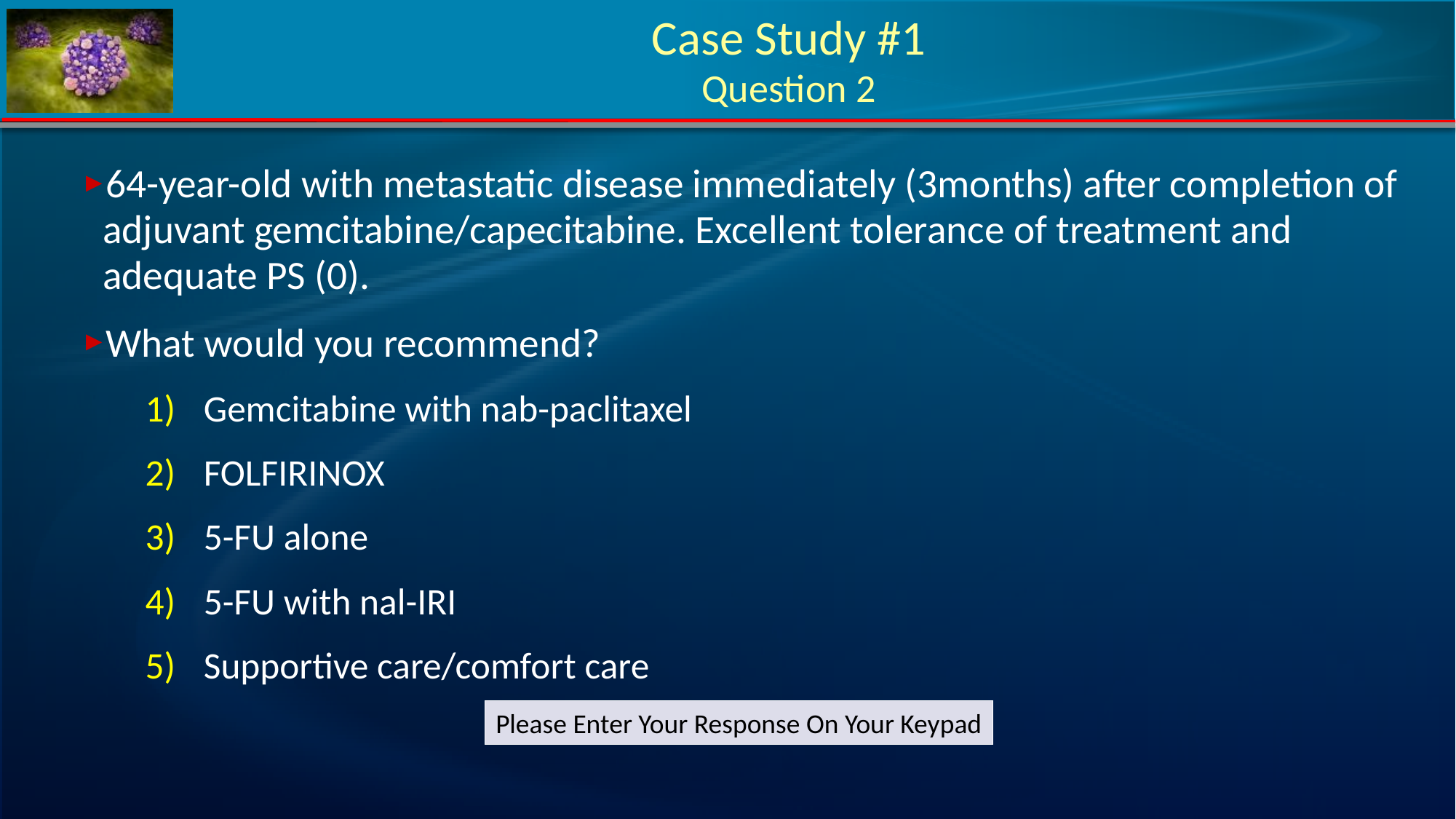

# Case Study #1 Question 2
64-year-old with metastatic disease immediately (3months) after completion of adjuvant gemcitabine/capecitabine. Excellent tolerance of treatment and adequate PS (0).
What would you recommend?
Gemcitabine with nab-paclitaxel
FOLFIRINOX
5-FU alone
5-FU with nal-IRI
Supportive care/comfort care
Please Enter Your Response On Your Keypad